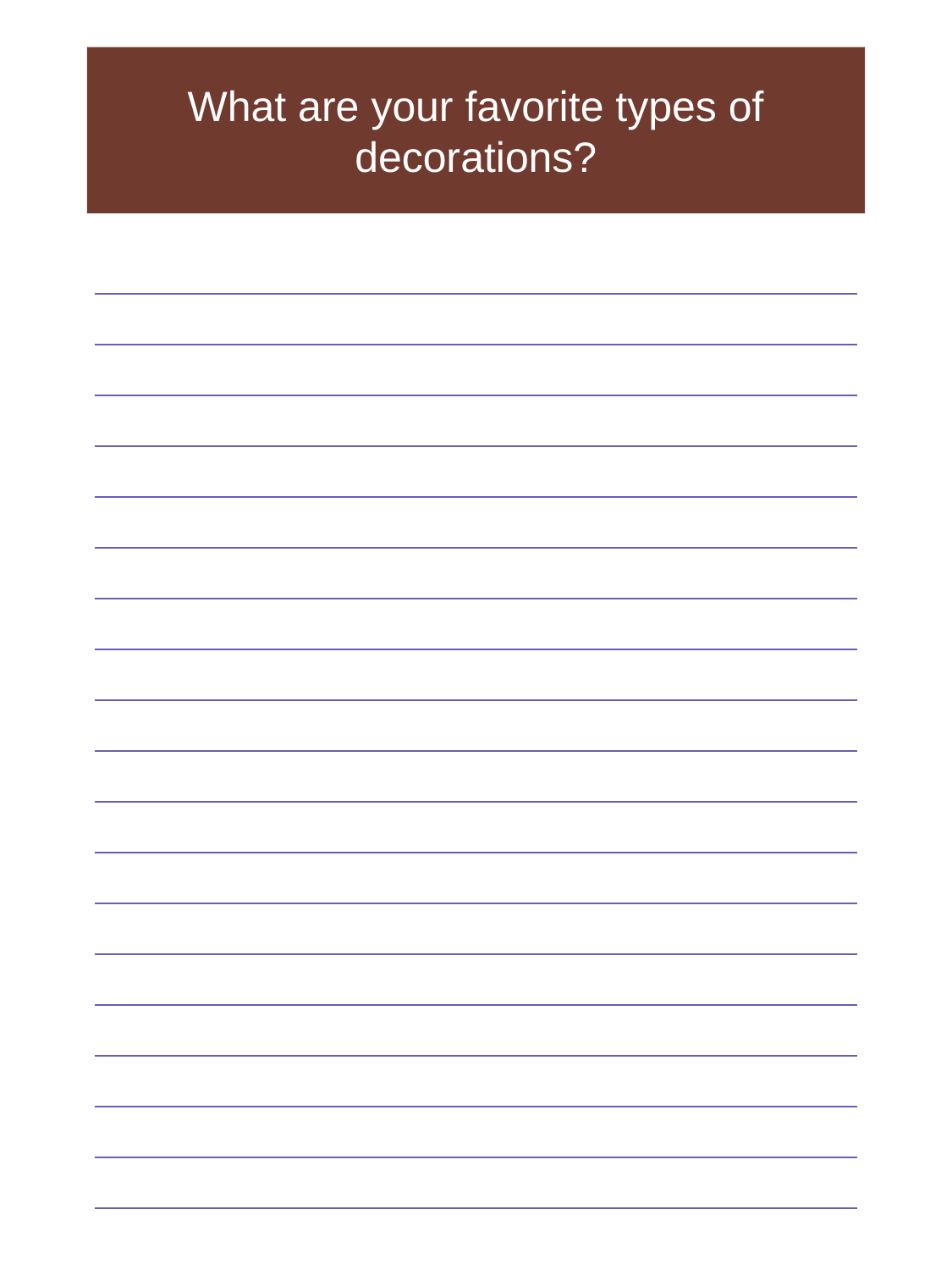

What are your favorite types of decorations?
|  |
| --- |
|  |
|  |
|  |
|  |
|  |
|  |
|  |
|  |
|  |
|  |
|  |
|  |
|  |
|  |
|  |
|  |
|  |